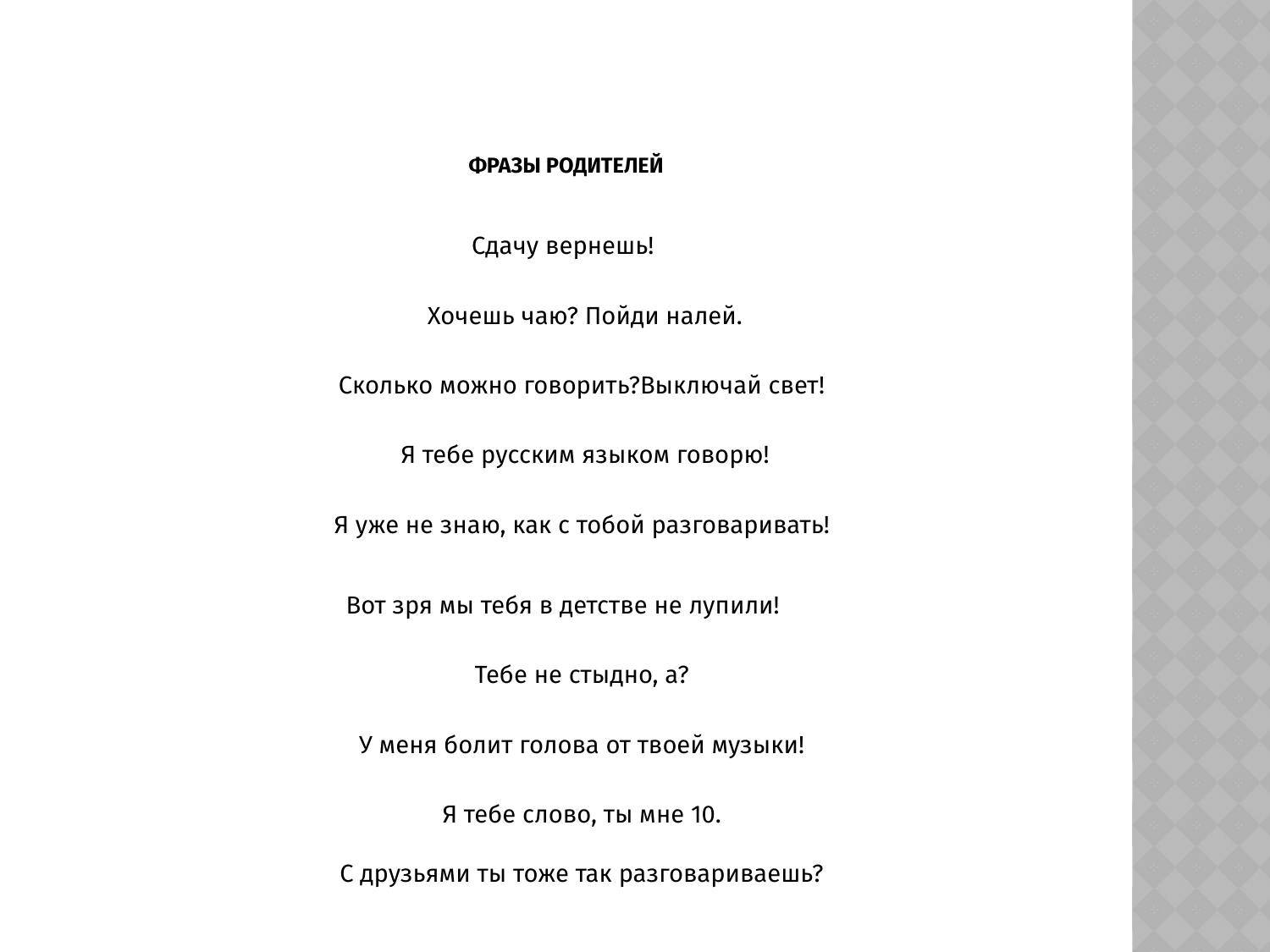

# Фразы родителей
Сдачу вернешь!
Хочешь чаю? Пойди налей.
Сколько можно говорить?Выключай свет!
Я тебе русским языком говорю!
Я уже не знаю, как с тобой разговаривать!

Вот зря мы тебя в детстве не лупили!
Тебе не стыдно, а?
У меня болит голова от твоей музыки!
Я тебе слово, ты мне 10.
С друзьями ты тоже так разговариваешь?